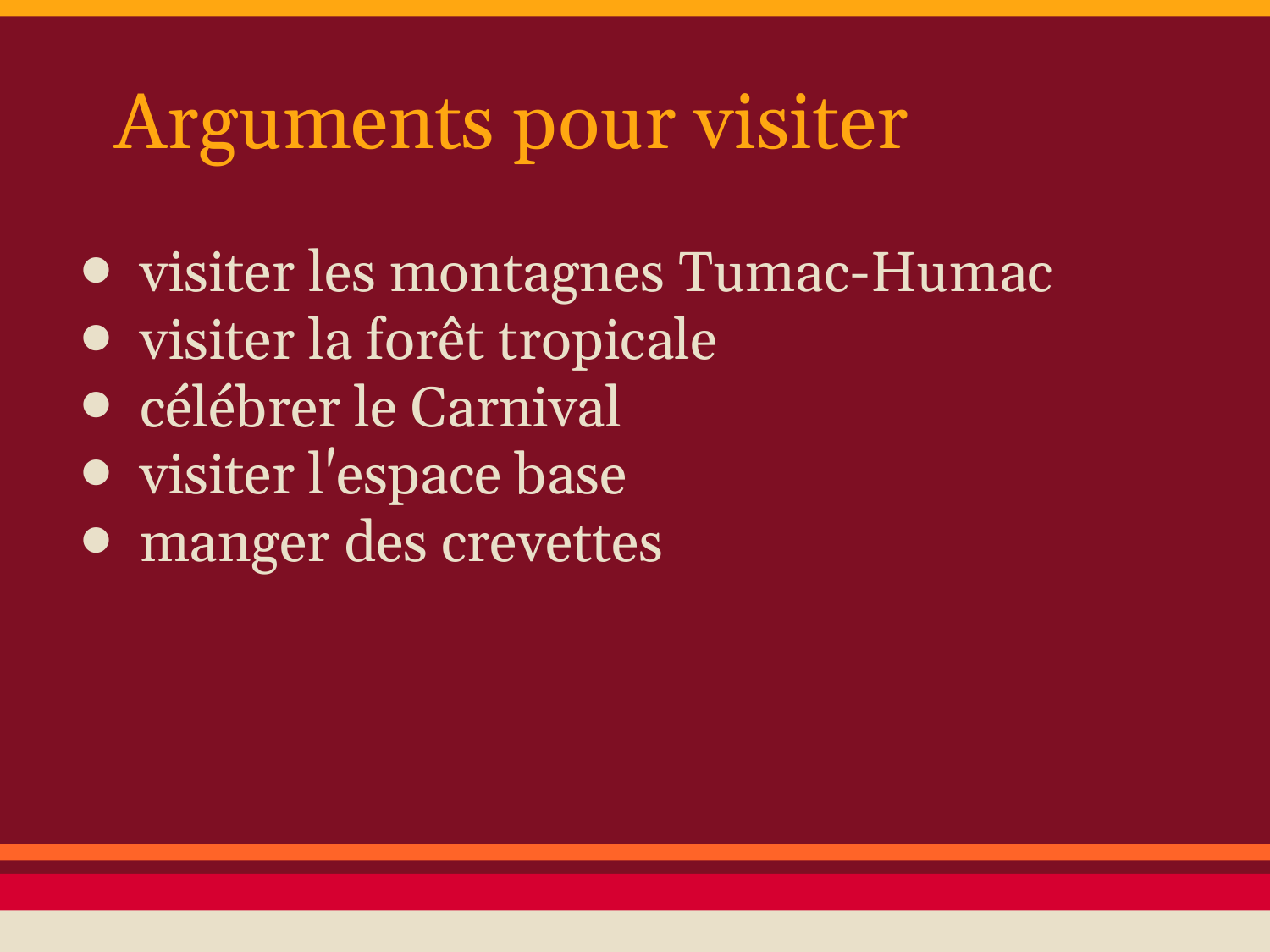

# Arguments pour visiter
visiter les montagnes Tumac-Humac
visiter la forêt tropicale
célébrer le Carnival
visiter l'espace base
manger des crevettes